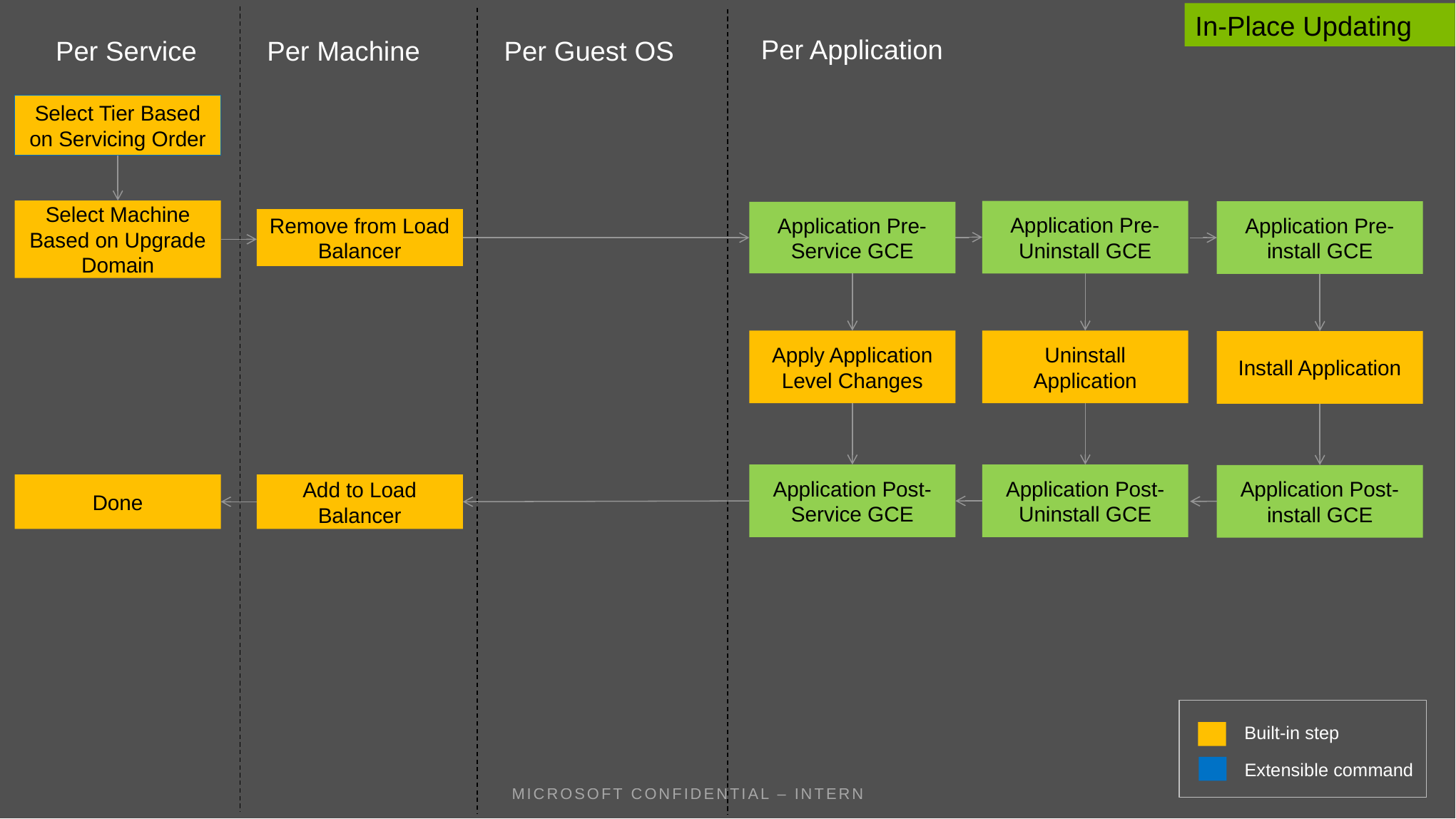

In-Place Updating
Per Application
Per Service
Per Machine
Per Guest OS
Select Tier Based on Servicing Order
Select Machine Based on Upgrade Domain
Application Pre-Uninstall GCE
Application Pre-install GCE
Application Pre-Service GCE
Remove from Load Balancer
Apply Application Level Changes
Uninstall Application
Install Application
Application Post-Service GCE
Application Post-Uninstall GCE
Application Post-install GCE
Done
Add to Load Balancer

Built-in step

Extensible command